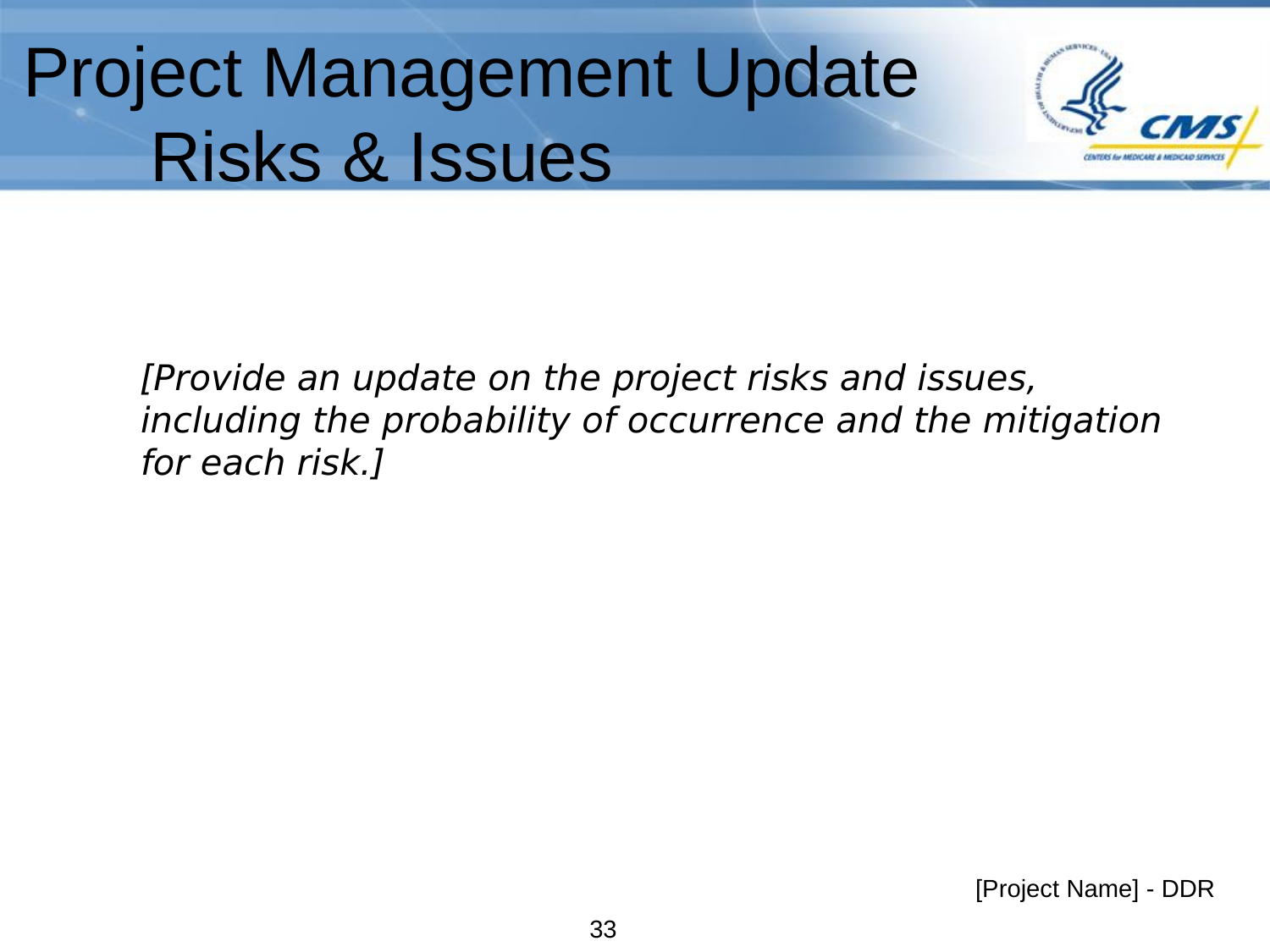

# Project Management Update Risks & Issues
[Provide an update on the project risks and issues, including the probability of occurrence and the mitigation for each risk.]

[Project Name] - DDR
33